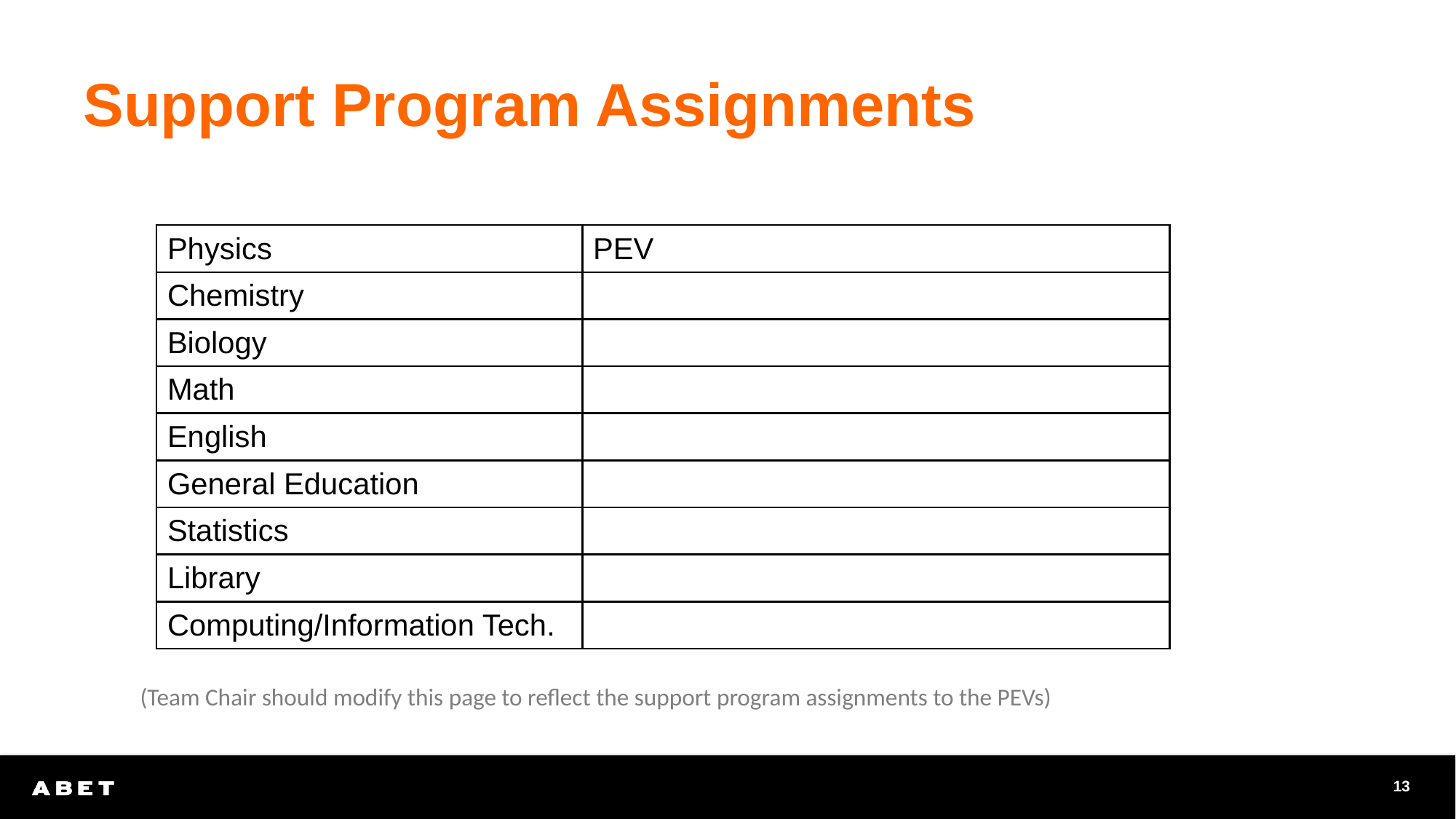

# Support Program Assignments
| Physics | PEV |
| --- | --- |
| Chemistry |  |
| Biology |  |
| Math |  |
| English |  |
| General Education |  |
| Statistics |  |
| Library |  |
| Computing/Information Tech. |  |
(Team Chair should modify this page to reflect the support program assignments to the PEVs)